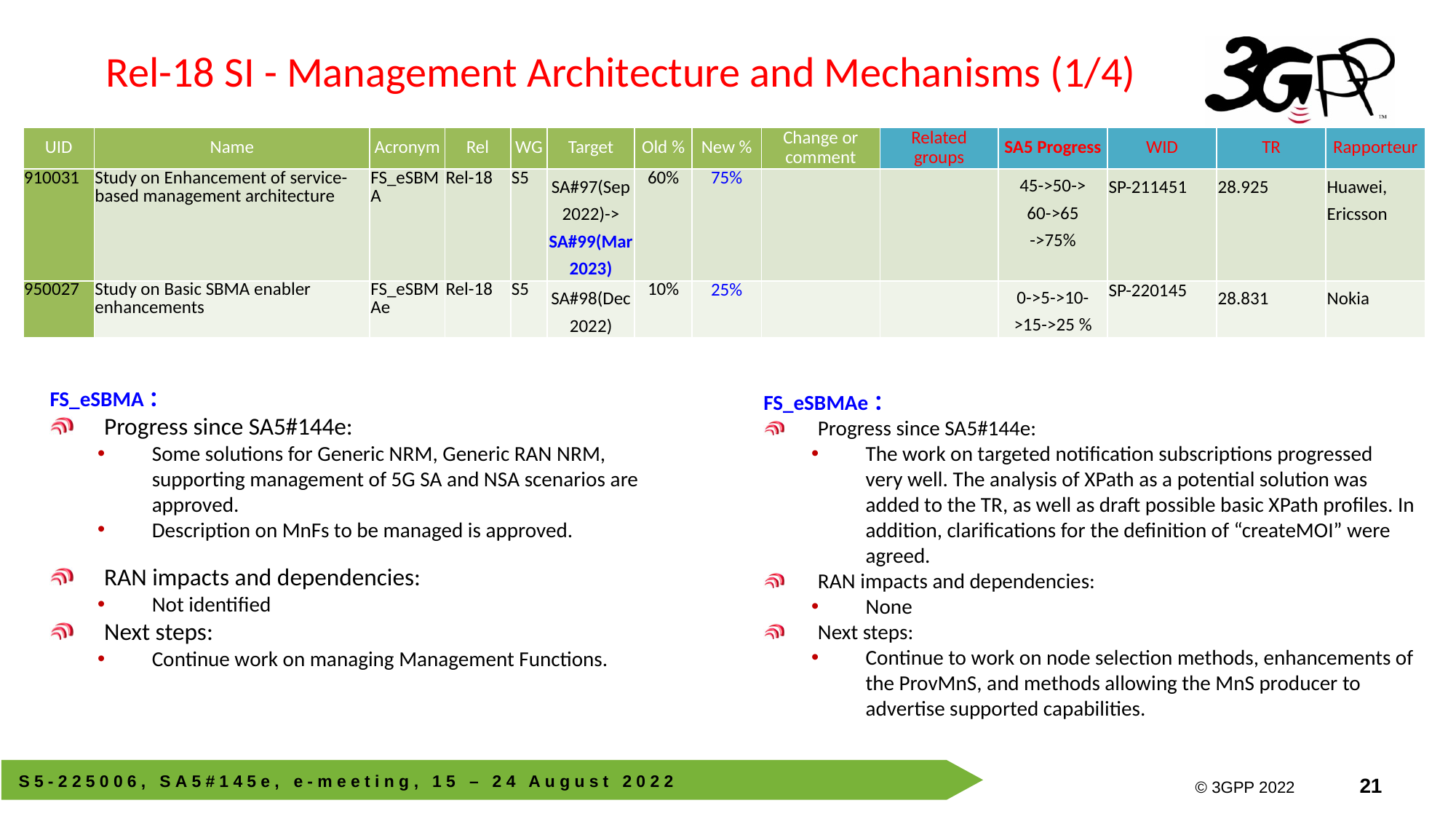

# Rel-18 SI - Management Architecture and Mechanisms (1/4)
| UID | Name | Acronym | Rel | WG | Target | Old % | New % | Change or comment | Related groups | SA5 Progress | WID | TR | Rapporteur |
| --- | --- | --- | --- | --- | --- | --- | --- | --- | --- | --- | --- | --- | --- |
| 910031 | Study on Enhancement of service-based management architecture | FS\_eSBMA | Rel-18 | S5 | SA#97(Sep 2022)-> SA#99(Mar 2023) | 60% | 75% |  |  | 45->50-> 60->65 ->75% | SP-211451 | 28.925 | Huawei, Ericsson |
| 950027 | Study on Basic SBMA enabler enhancements | FS\_eSBMAe | Rel-18 | S5 | SA#98(Dec 2022) | 10% | 25% |  |  | 0->5->10->15->25 % | SP-220145 | 28.831 | Nokia |
FS_eSBMA：
Progress since SA5#144e:
Some solutions for Generic NRM, Generic RAN NRM, supporting management of 5G SA and NSA scenarios are approved.
Description on MnFs to be managed is approved.

RAN impacts and dependencies:
Not identified
Next steps:
Continue work on managing Management Functions.
FS_eSBMAe：
Progress since SA5#144e:
The work on targeted notification subscriptions progressed very well. The analysis of XPath as a potential solution was added to the TR, as well as draft possible basic XPath profiles. In addition, clarifications for the definition of “createMOI” were agreed.
RAN impacts and dependencies:
None
Next steps:
Continue to work on node selection methods, enhancements of the ProvMnS, and methods allowing the MnS producer to advertise supported capabilities.